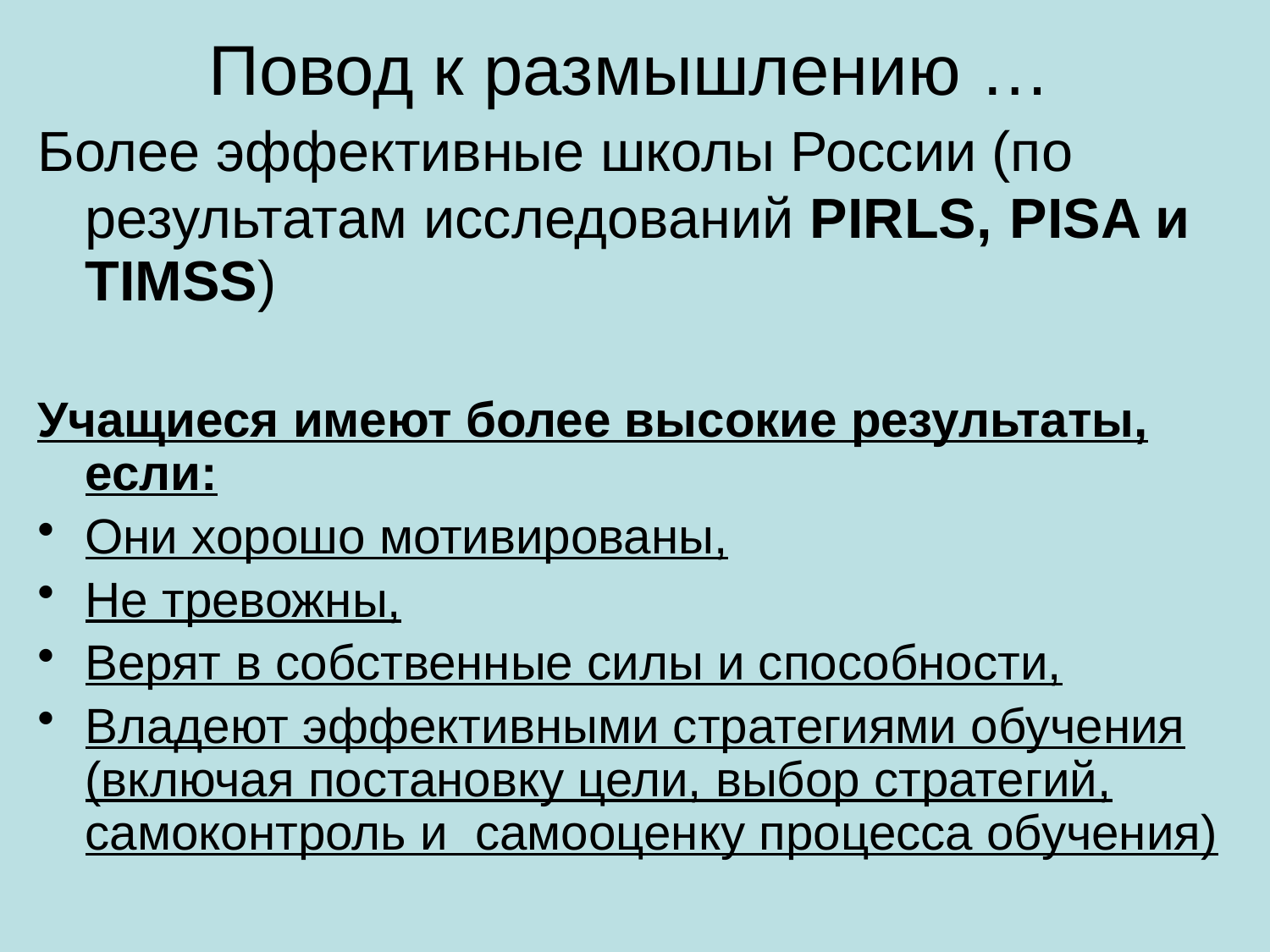

# Повод к размышлению …
Более эффективные школы России (по результатам исследований PIRLS, PISA и TIMSS)

Учащиеся имеют более высокие результаты, если:
Они хорошо мотивированы,
Не тревожны,
Верят в собственные силы и способности,
Владеют эффективными стратегиями обучения (включая постановку цели, выбор стратегий, самоконтроль и  самооценку процесса обучения)